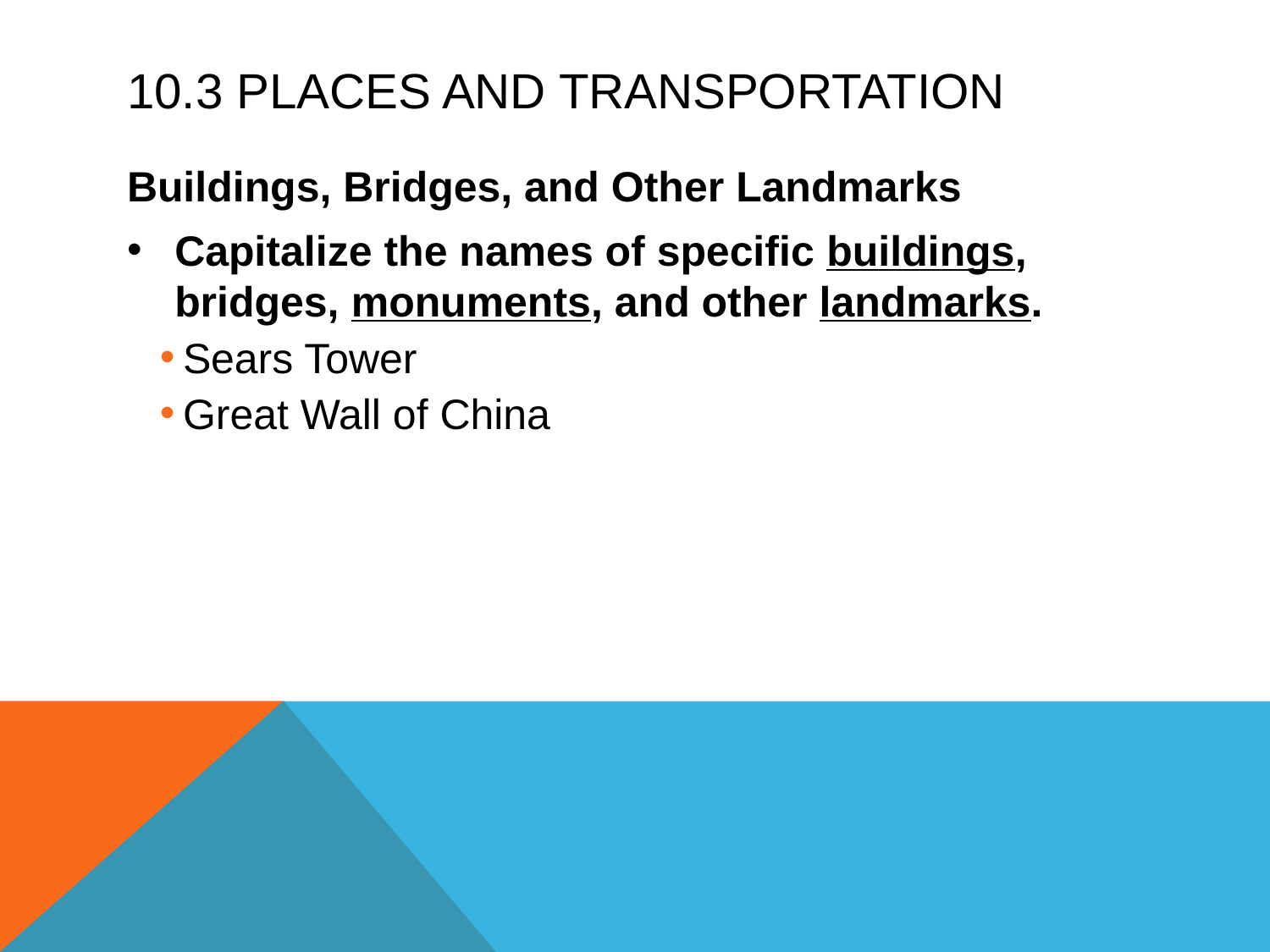

# 10.3 Places and Transportation
Buildings, Bridges, and Other Landmarks
Capitalize the names of specific buildings, bridges, monuments, and other landmarks.
Sears Tower
Great Wall of China